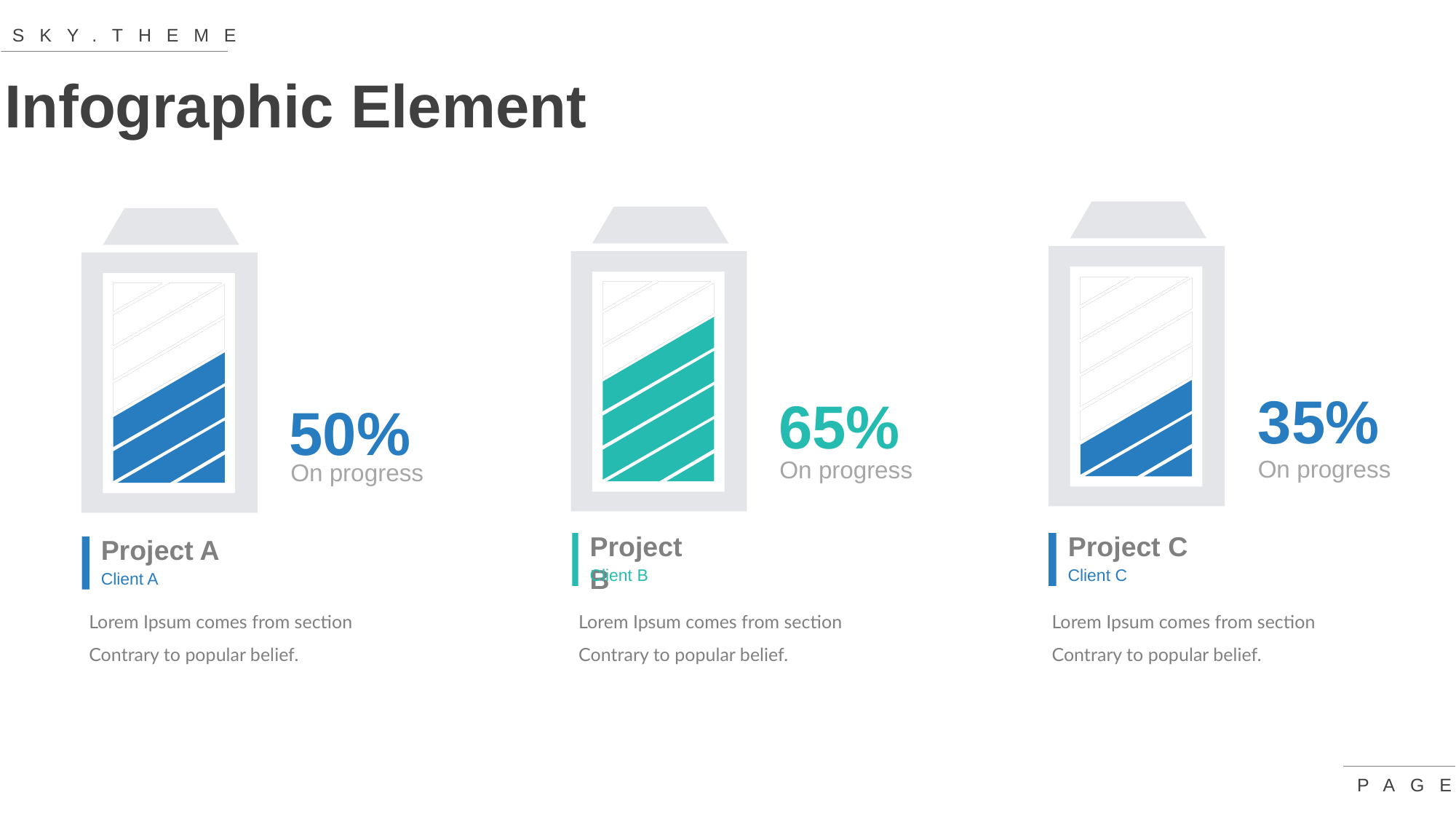

Infographic Element

35%
On progress

65%
On progress

50%
On progress

Project B
Client B

Project C
Client C

Project A
Client A

Lorem Ipsum comes from section Contrary to popular belief.
Lorem Ipsum comes from section Contrary to popular belief.
Lorem Ipsum comes from section Contrary to popular belief.